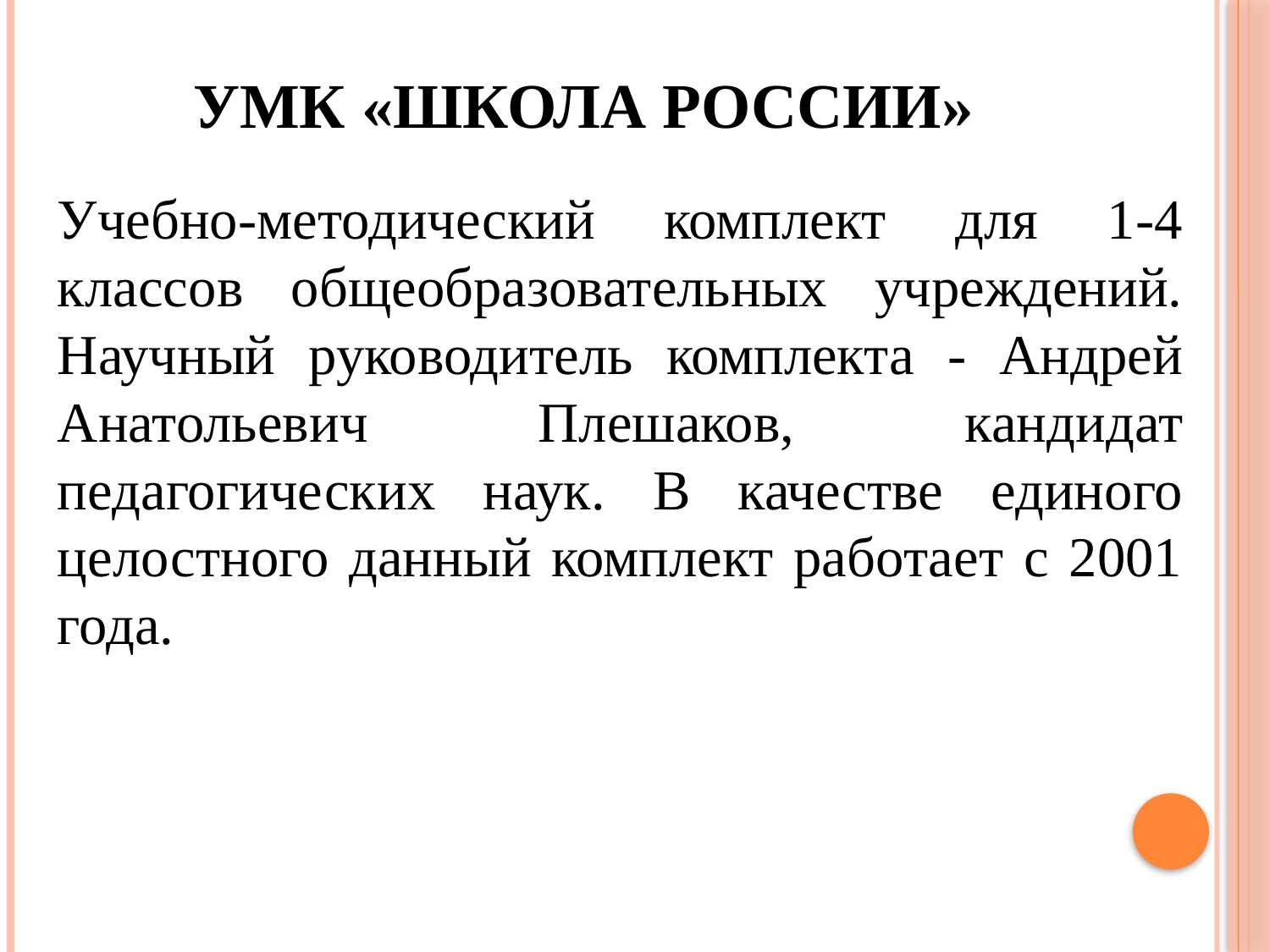

# УМК «Школа России»
Учебно-методический комплект для 1-4 классов общеобразовательных учреждений. Научный руководитель комплекта - Андрей Анатольевич Плешаков, кандидат педагогических наук. В качестве единого целостного данный комплект работает с 2001 года.